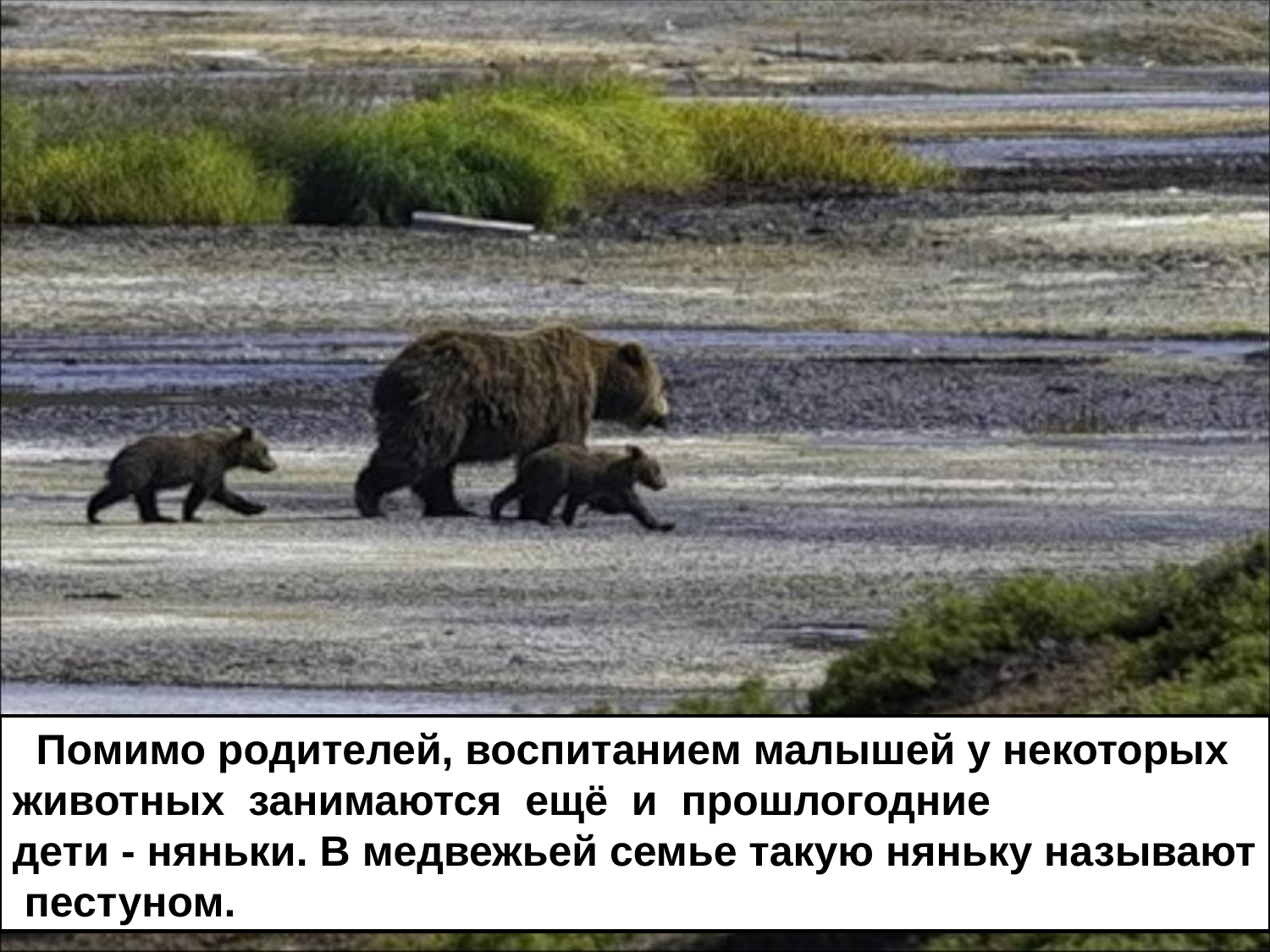

Помимо родителей, воспитанием малышей у некоторых  животных  занимаются  ещё  и  прошлогодние
дети - няньки. В медвежьей семье такую няньку называют  пестуном.